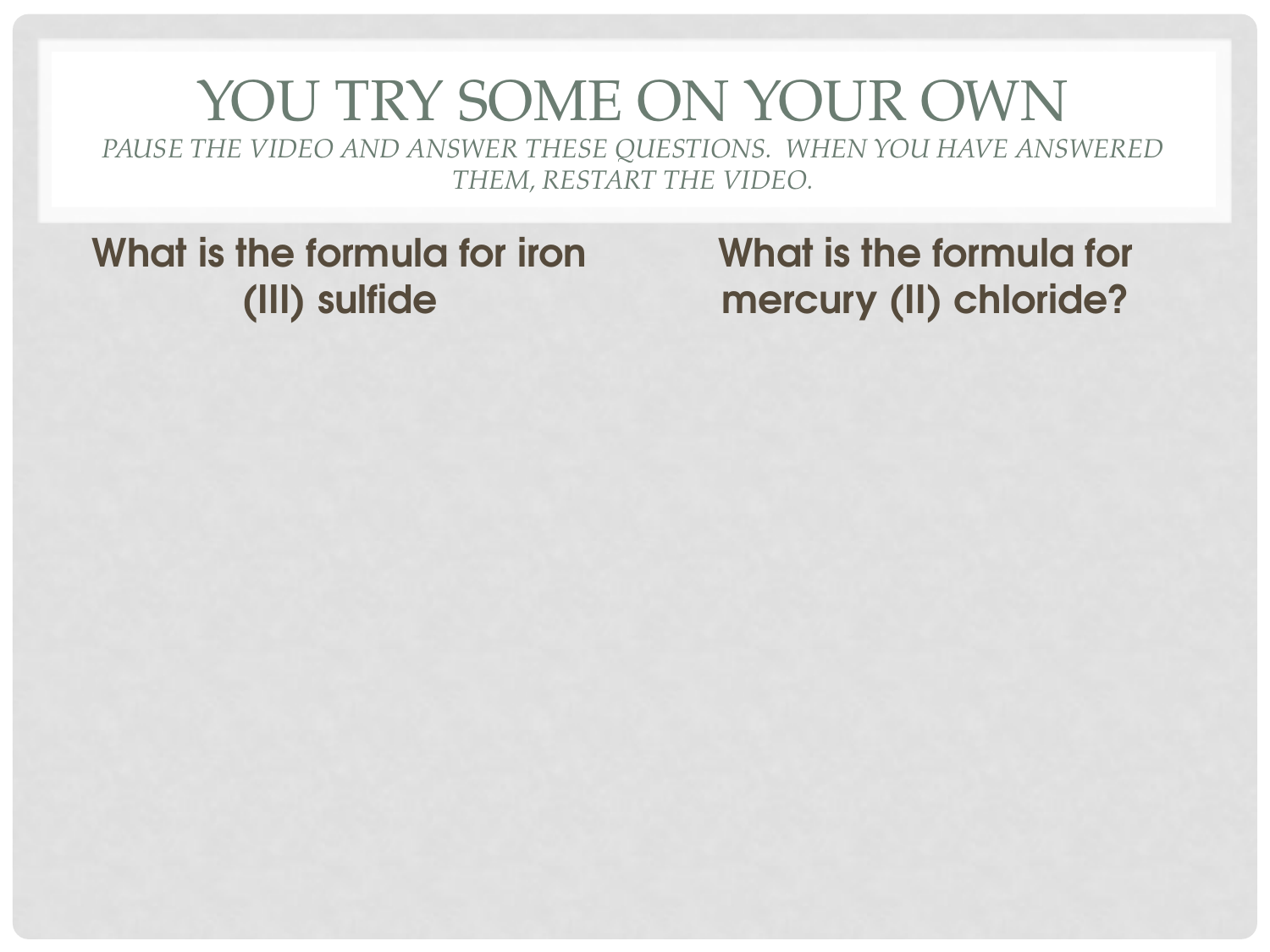

# You try some on your own Pause the video and answer these questions.  When you have answered them, restart the video.
What is the formula for iron (III) sulfide
What is the formula for mercury (II) chloride?